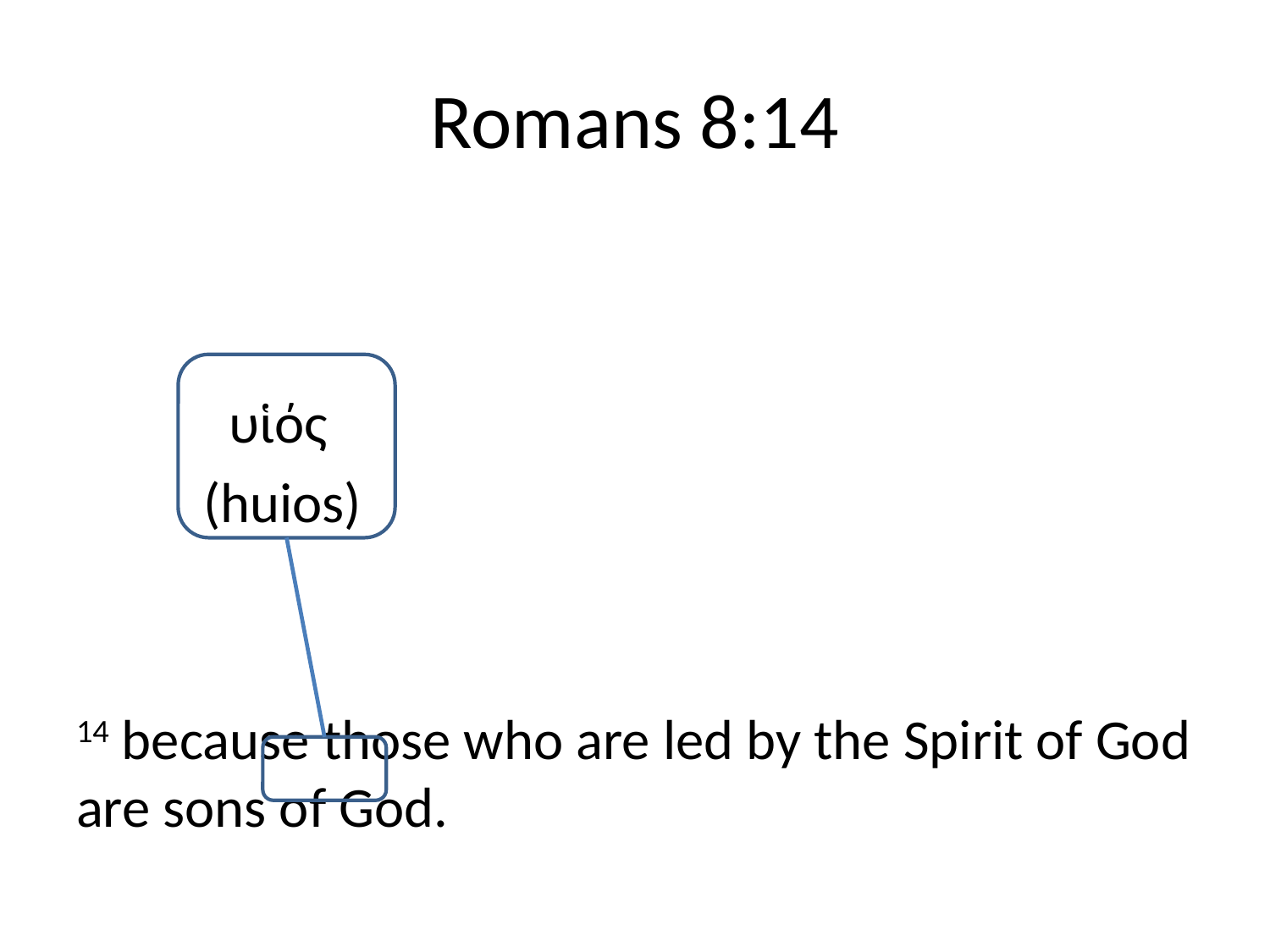

# Romans 8:14

	  υἱός
	(huios)

14 because those who are led by the Spirit of God are sons of God.